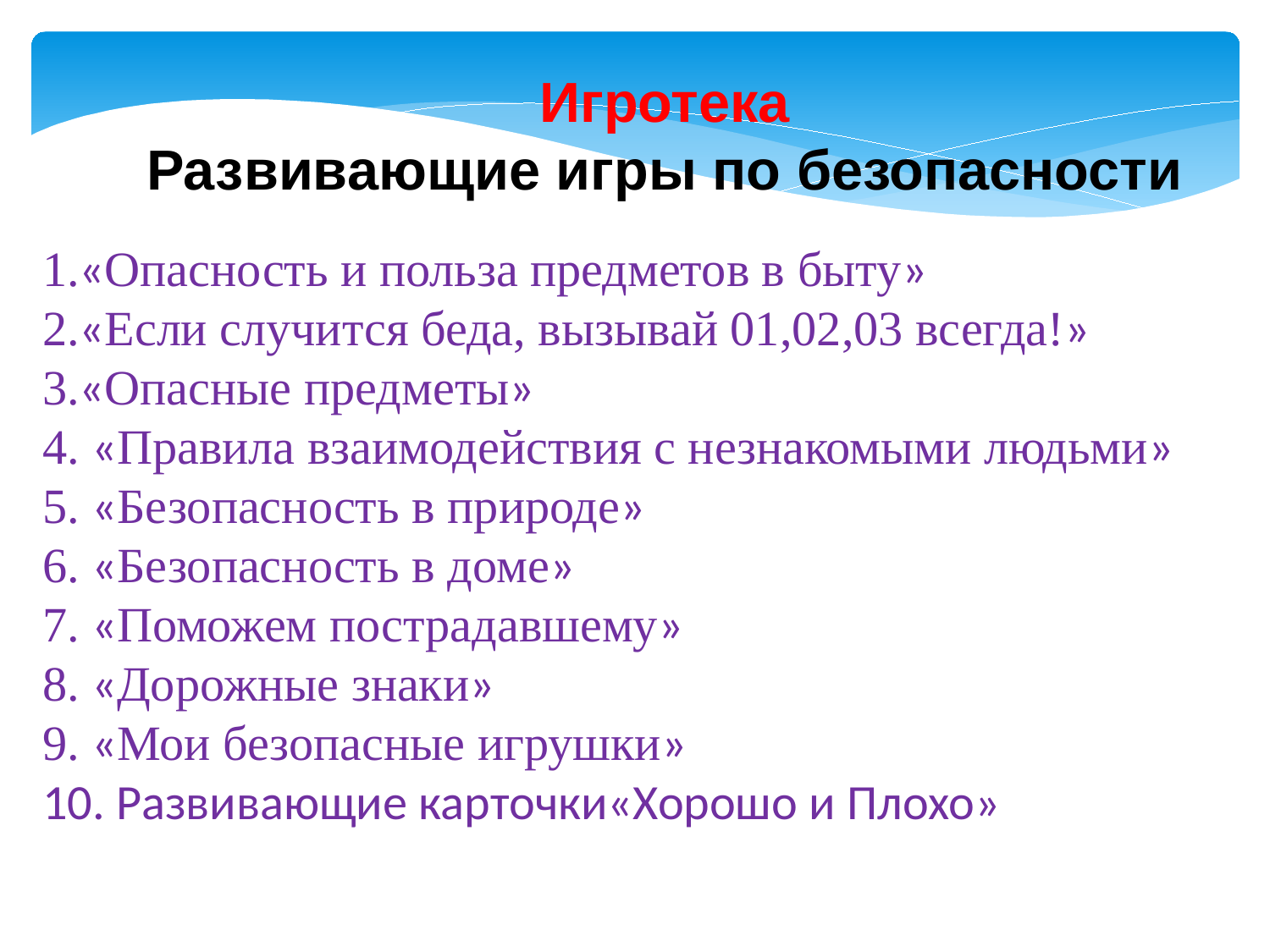

Игротека
Развивающие игры по безопасности
1.«Опасность и польза предметов в быту»
2.«Если случится беда, вызывай 01,02,03 всегда!»
3.«Опасные предметы»
4. «Правила взаимодействия с незнакомыми людьми»
5. «Безопасность в природе»
6. «Безопасность в доме»
7. «Поможем пострадавшему»
8. «Дорожные знаки»
9. «Мои безопасные игрушки»
10. Развивающие карточки«Хорошо и Плохо»